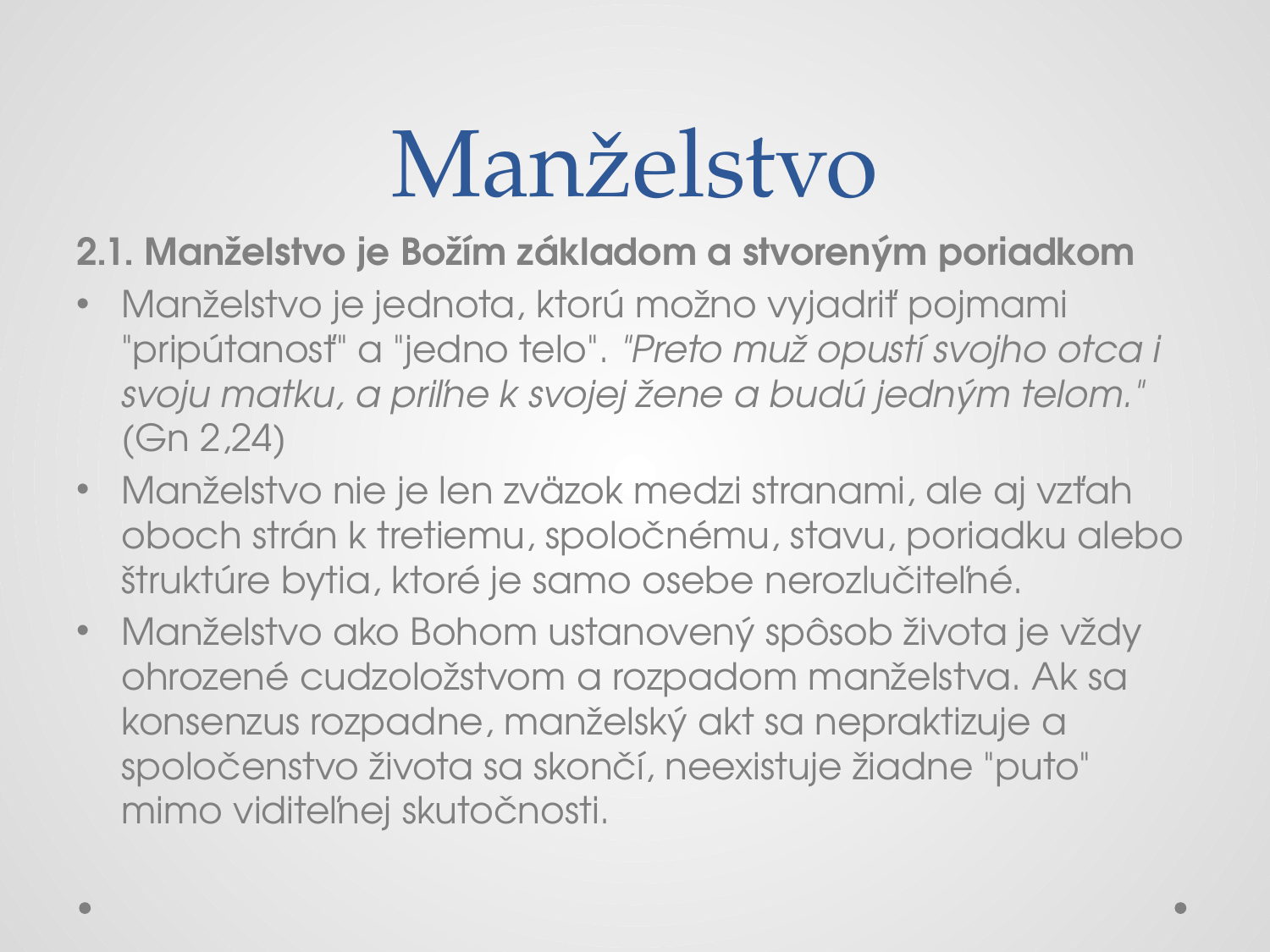

# Manželstvo
2.1. Manželstvo je Božím základom a stvoreným poriadkom
Manželstvo je jednota, ktorú možno vyjadriť pojmami "pripútanosť" a "jedno telo". "Preto muž opustí svojho otca i svoju matku, a priľne k svojej žene a budú jedným telom." (Gn 2,24)
Manželstvo nie je len zväzok medzi stranami, ale aj vzťah oboch strán k tretiemu, spoločnému, stavu, poriadku alebo štruktúre bytia, ktoré je samo osebe nerozlučiteľné.
Manželstvo ako Bohom ustanovený spôsob života je vždy ohrozené cudzoložstvom a rozpadom manželstva. Ak sa konsenzus rozpadne, manželský akt sa nepraktizuje a spoločenstvo života sa skončí, neexistuje žiadne "puto" mimo viditeľnej skutočnosti.